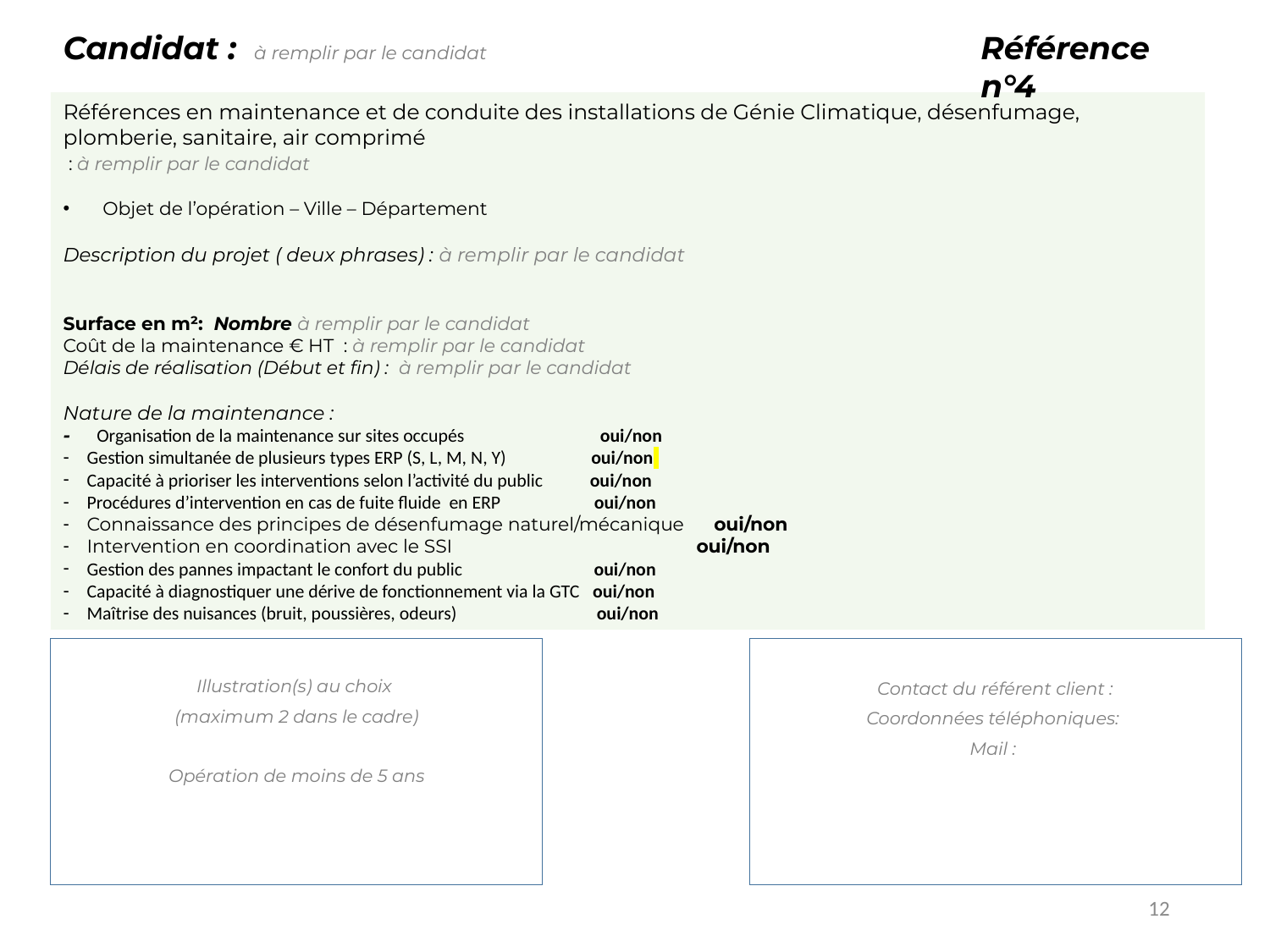

Candidat :  à remplir par le candidat
Référence n°4
Références en maintenance et de conduite des installations de Génie Climatique, désenfumage, plomberie, sanitaire, air comprimé
 : à remplir par le candidat

Objet de l’opération – Ville – Département

Description du projet ( deux phrases) : à remplir par le candidat

Surface en m²:  Nombre à remplir par le candidat
Coût de la maintenance € HT  : à remplir par le candidat
Délais de réalisation (Début et fin) :  à remplir par le candidat

Nature de la maintenance :
-     Organisation de la maintenance sur sites occupés                                oui/non
Gestion simultanée de plusieurs types ERP (S, L, M, N, Y)                    oui/non
Capacité à prioriser les interventions selon l’activité du public           oui/non
Procédures d’intervention en cas de fuite fluide  en ERP                      oui/non
Connaissance des principes de désenfumage naturel/mécanique      oui/non
Intervention en coordination avec le SSI                                                  oui/non
Gestion des pannes impactant le confort du public                               oui/non
Capacité à diagnostiquer une dérive de fonctionnement via la GTC   oui/non
Maîtrise des nuisances (bruit, poussières, odeurs)                                 oui/non

Illustration(s) au choix
(maximum 2 dans le cadre)

Opération de moins de 5 ans
Contact du référent client :
Coordonnées téléphoniques:
Mail :

12